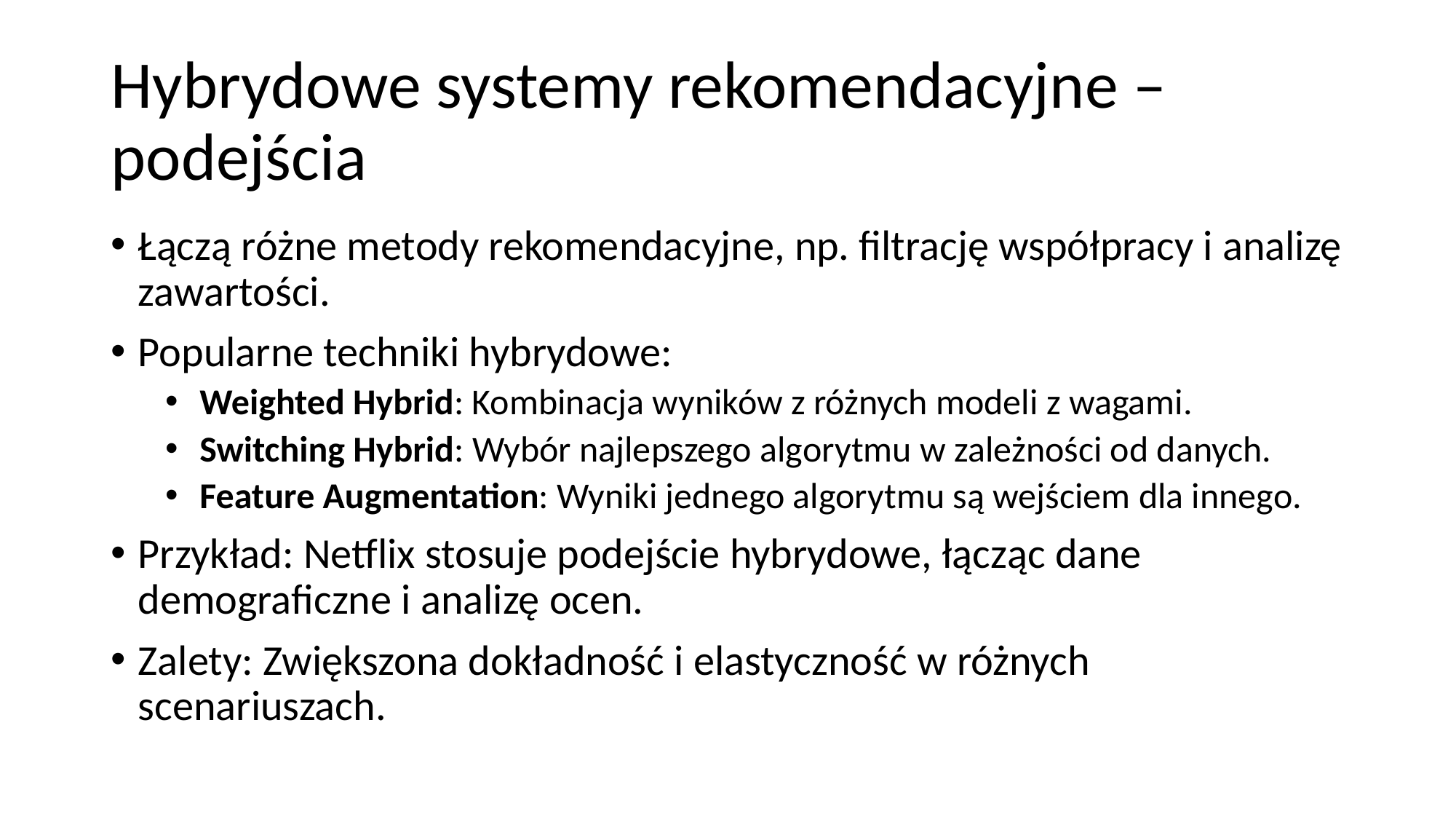

# Hybrydowe systemy rekomendacyjne – podejścia
Łączą różne metody rekomendacyjne, np. filtrację współpracy i analizę zawartości.
Popularne techniki hybrydowe:
Weighted Hybrid: Kombinacja wyników z różnych modeli z wagami.
Switching Hybrid: Wybór najlepszego algorytmu w zależności od danych.
Feature Augmentation: Wyniki jednego algorytmu są wejściem dla innego.
Przykład: Netflix stosuje podejście hybrydowe, łącząc dane demograficzne i analizę ocen.
Zalety: Zwiększona dokładność i elastyczność w różnych scenariuszach.